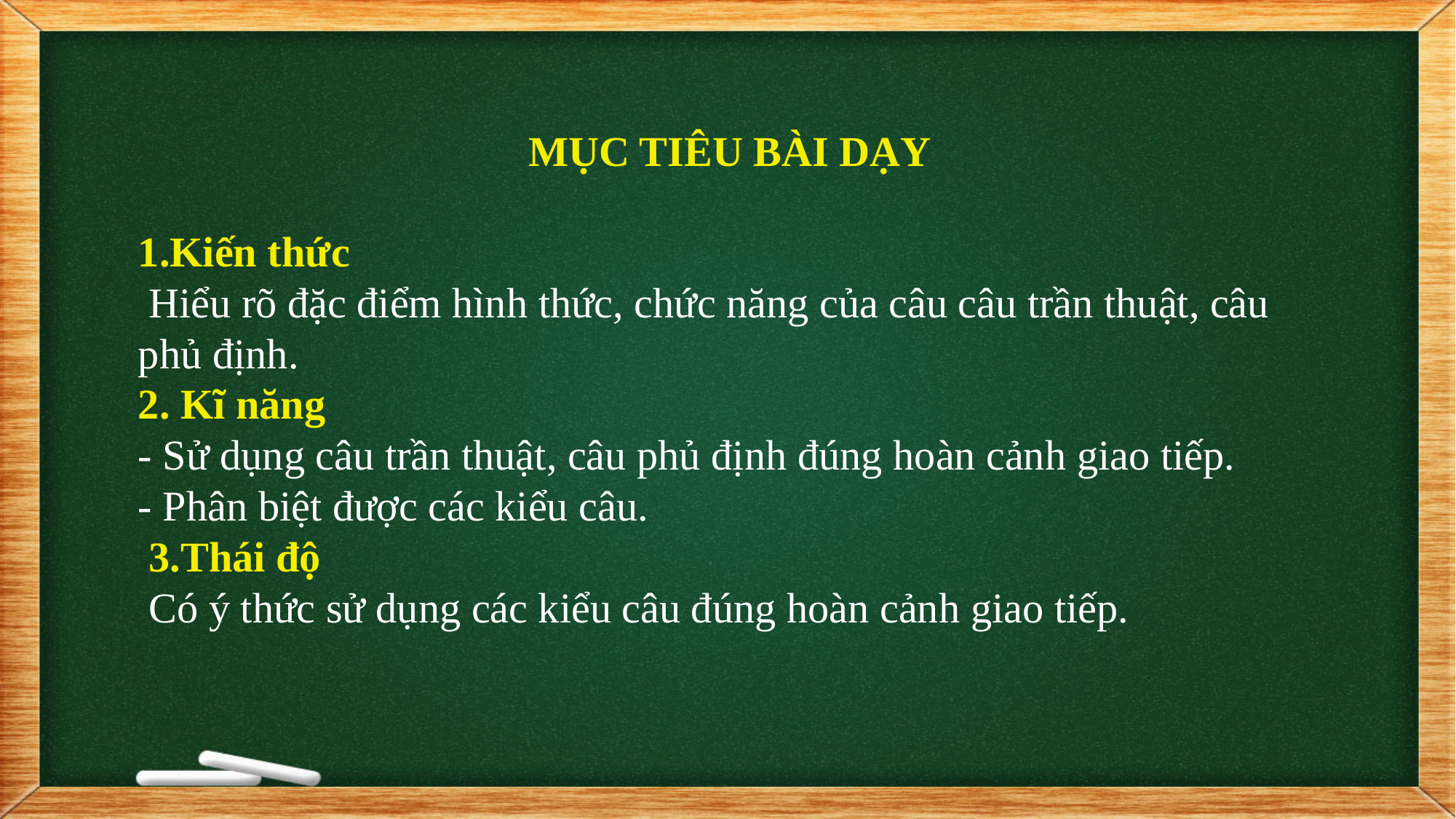

# MỤC TIÊU BÀI DẠY 1.Kiến thức Hiểu rõ đặc điểm hình thức, chức năng của câu câu trần thuật, câu phủ định. 2. Kĩ năng - Sử dụng câu trần thuật, câu phủ định đúng hoàn cảnh giao tiếp. - Phân biệt được các kiểu câu. 3.Thái độ Có ý thức sử dụng các kiểu câu đúng hoàn cảnh giao tiếp.